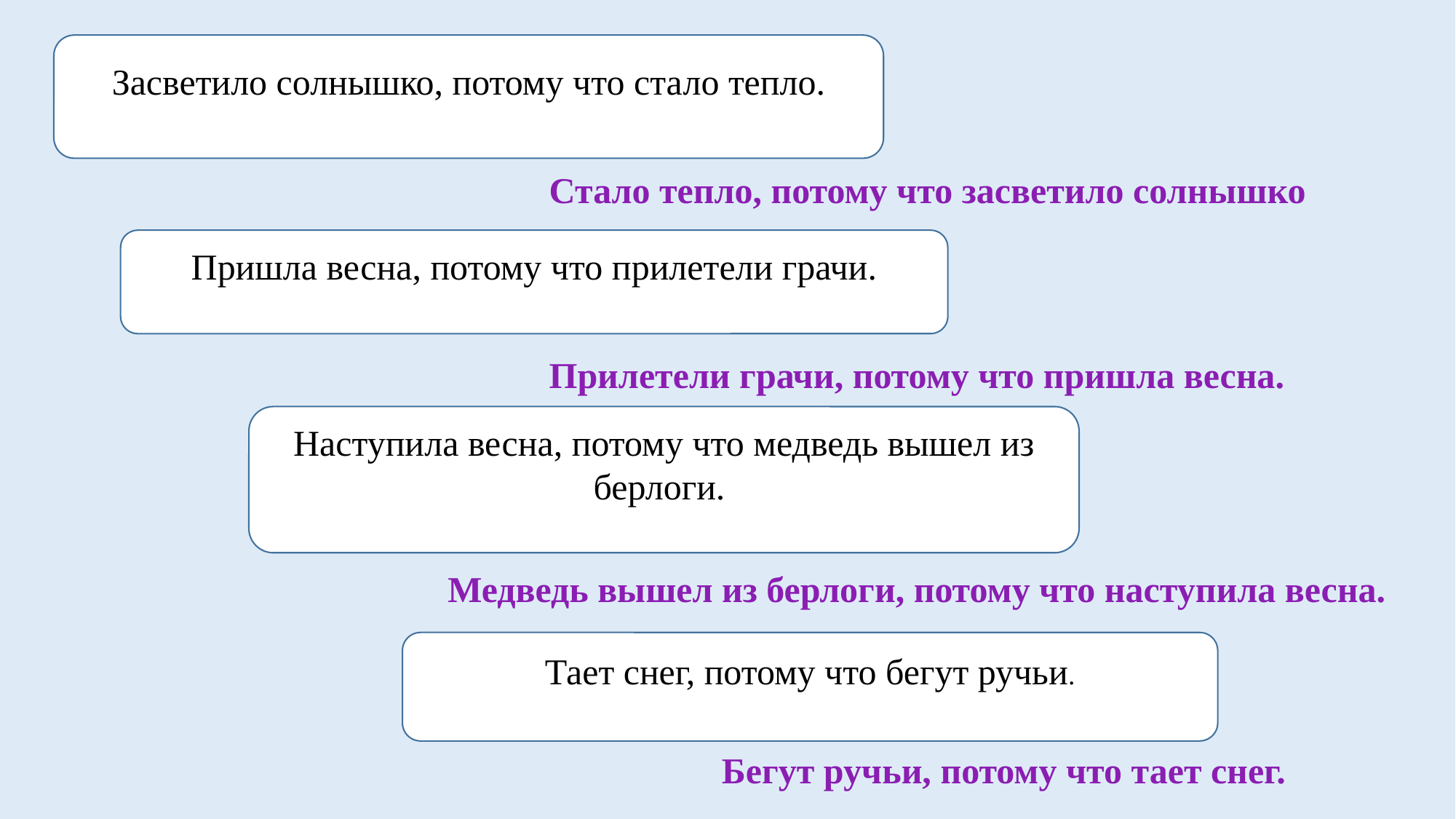

Засветило солнышко, потому что стало тепло.

Стало тепло, потому что засветило солнышко
Пришла весна, потому что прилетели грачи.

Прилетели грачи, потому что пришла весна.
Наступила весна, потому что медведь вышел из берлоги.

Медведь вышел из берлоги, потому что наступила весна.
Тает снег, потому что бегут ручьи.

Бегут ручьи, потому что тает снег.